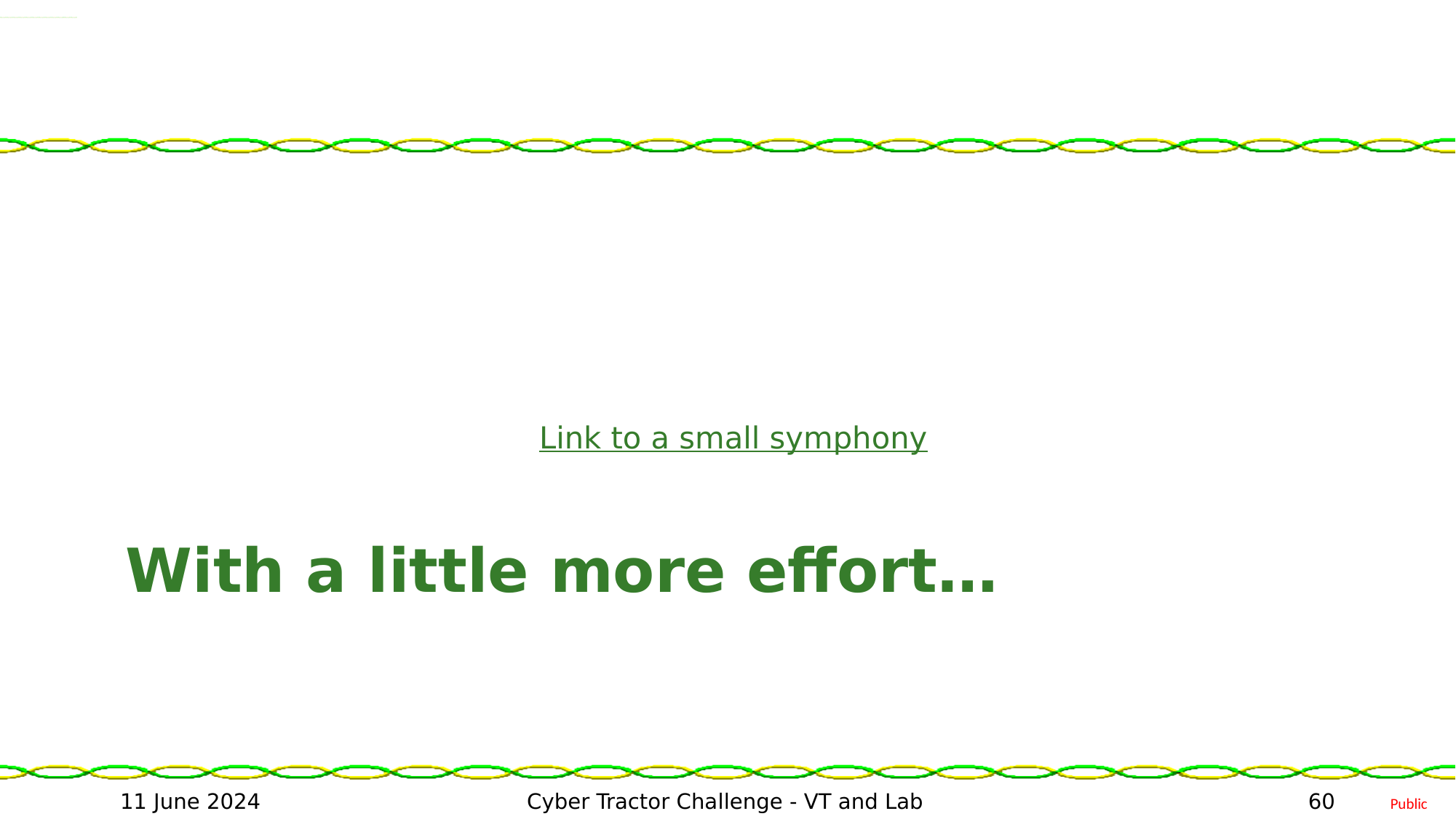

Link to a small symphony
# With a little more effort…
11 June 2024
Cyber Tractor Challenge - VT and Lab
60